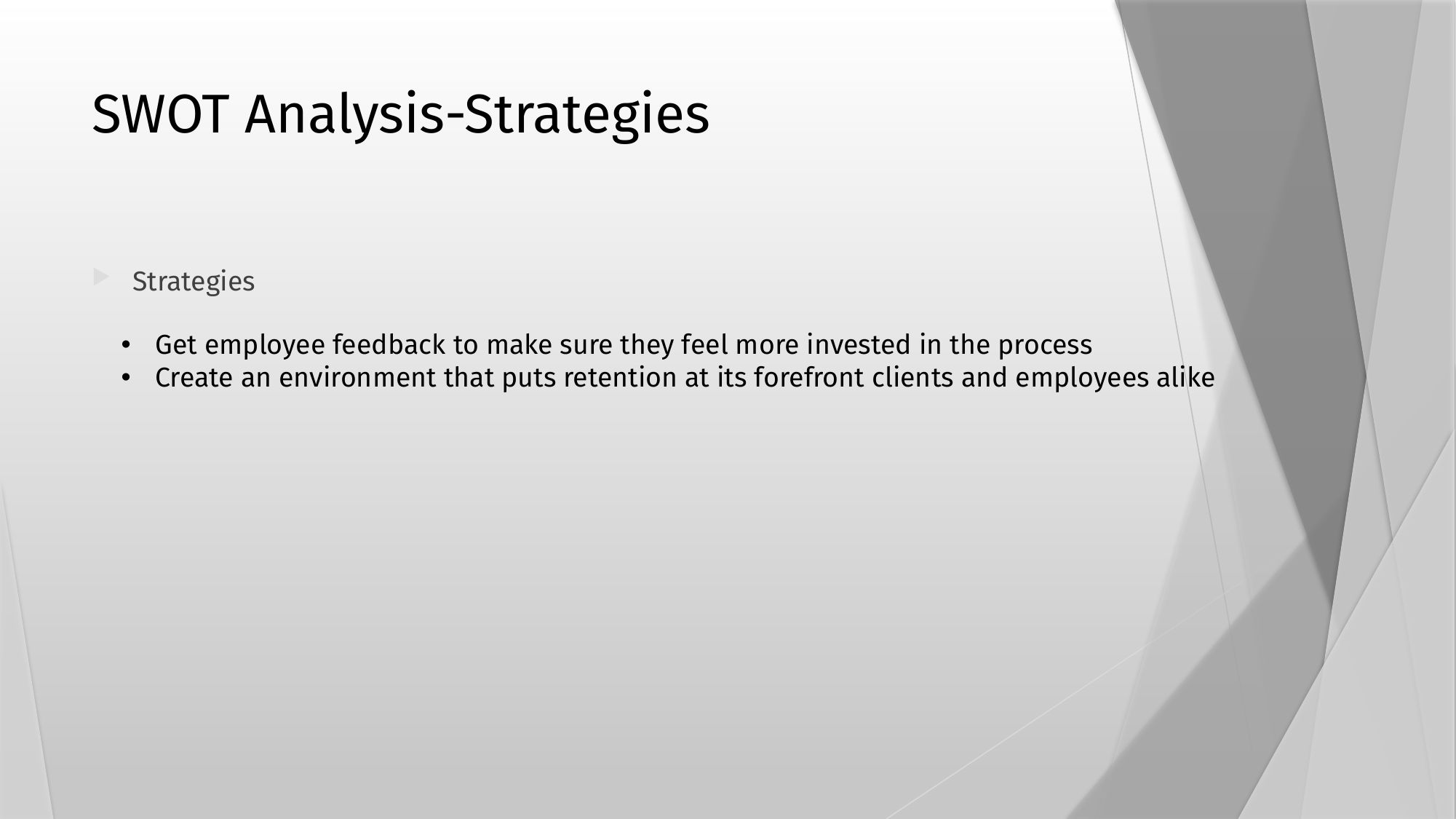

# SWOT Analysis-Strategies
Strategies

Get employee feedback to make sure they feel more invested in the process
Create an environment that puts retention at its forefront clients and employees alike